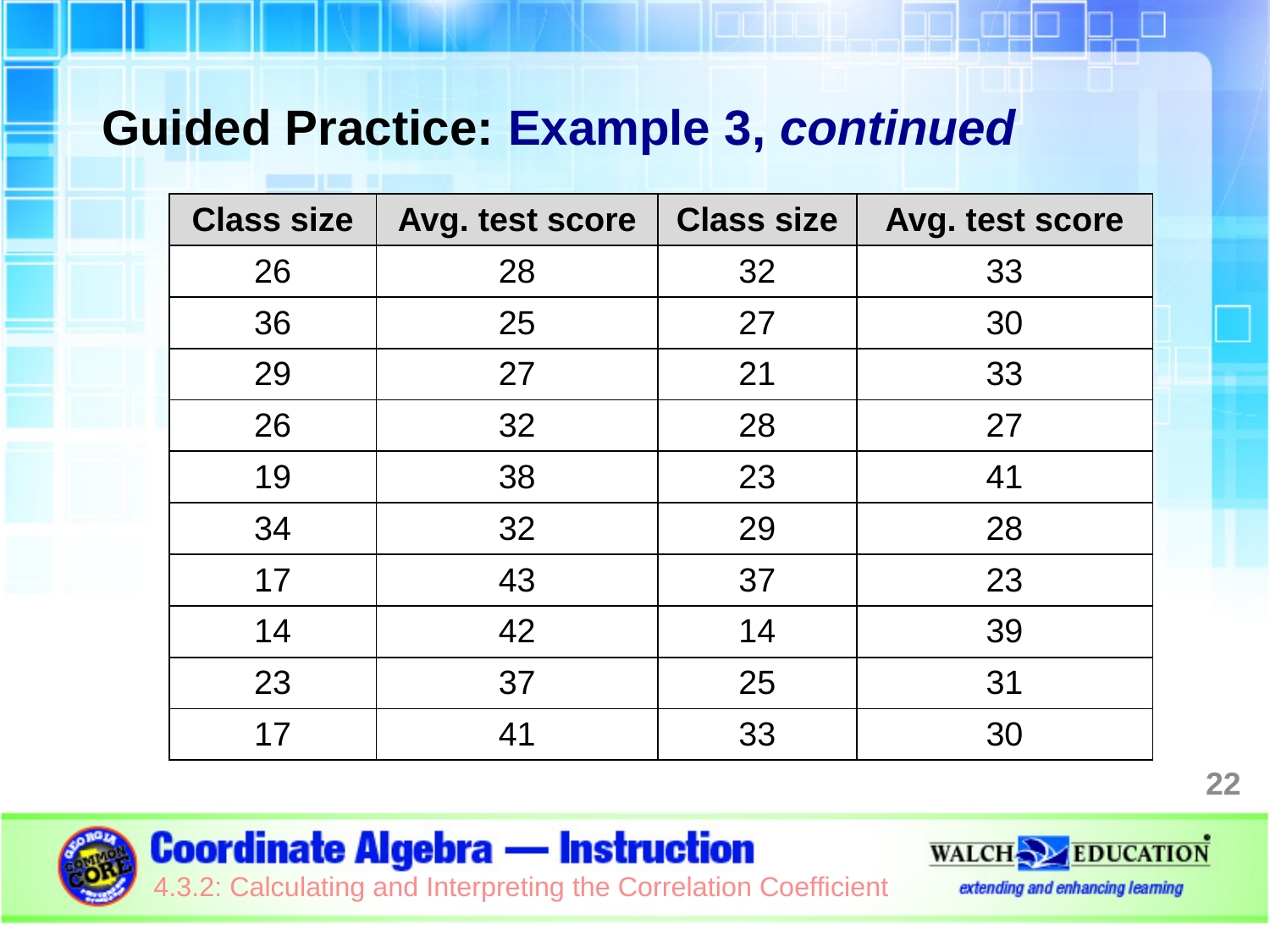

Guided Practice: Example 3, continued

| Class size | Avg. test score | Class size | Avg. test score |
| --- | --- | --- | --- |
| 26 | 28 | 32 | 33 |
| 36 | 25 | 27 | 30 |
| 29 | 27 | 21 | 33 |
| 26 | 32 | 28 | 27 |
| 19 | 38 | 23 | 41 |
| 34 | 32 | 29 | 28 |
| 17 | 43 | 37 | 23 |
| 14 | 42 | 14 | 39 |
| 23 | 37 | 25 | 31 |
| 17 | 41 | 33 | 30 |
22
4.3.2: Calculating and Interpreting the Correlation Coefficient